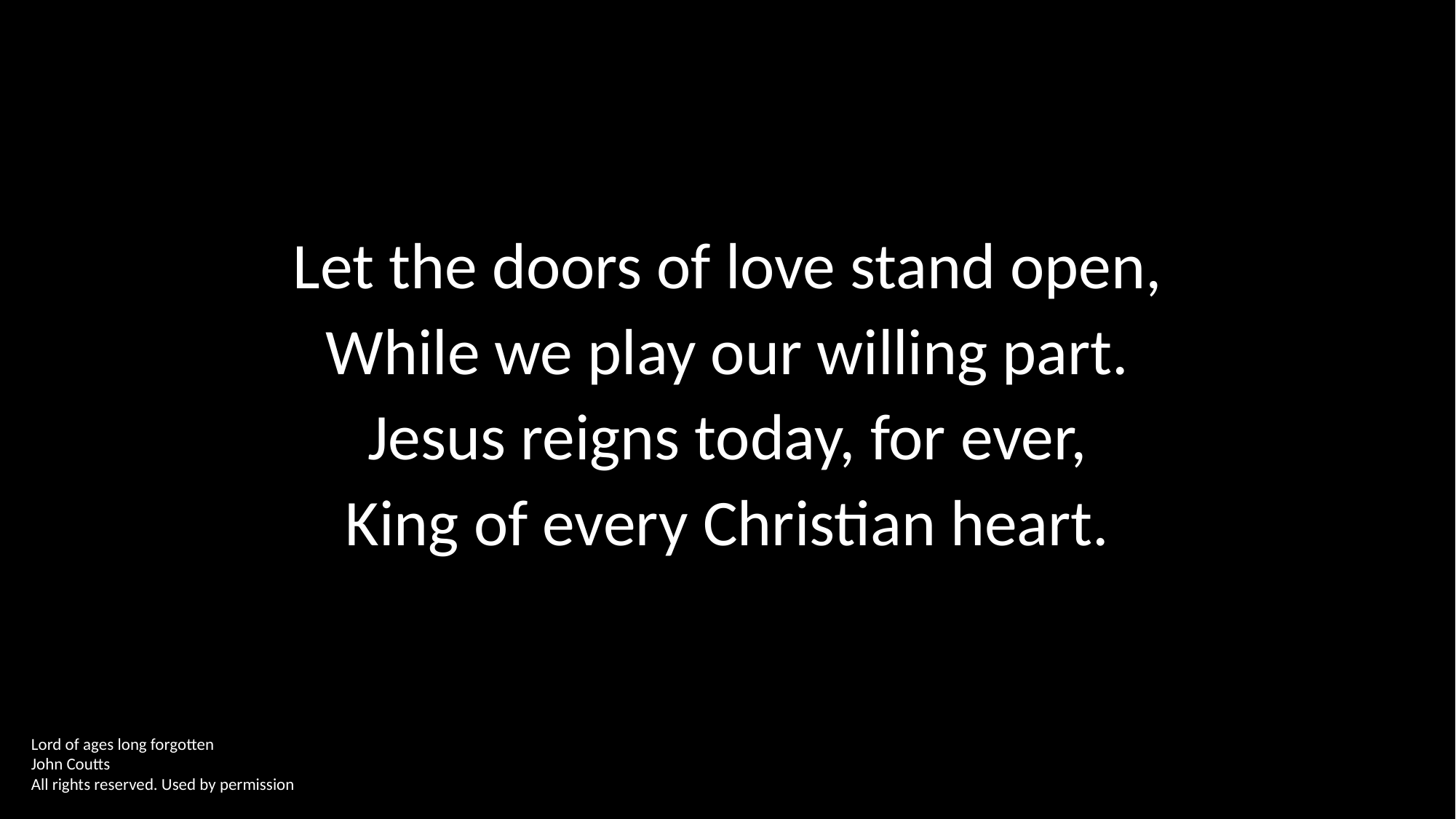

Let the doors of love stand open,
While we play our willing part.
Jesus reigns today, for ever,
King of every Christian heart.
Lord of ages long forgotten
John Coutts
All rights reserved. Used by permission